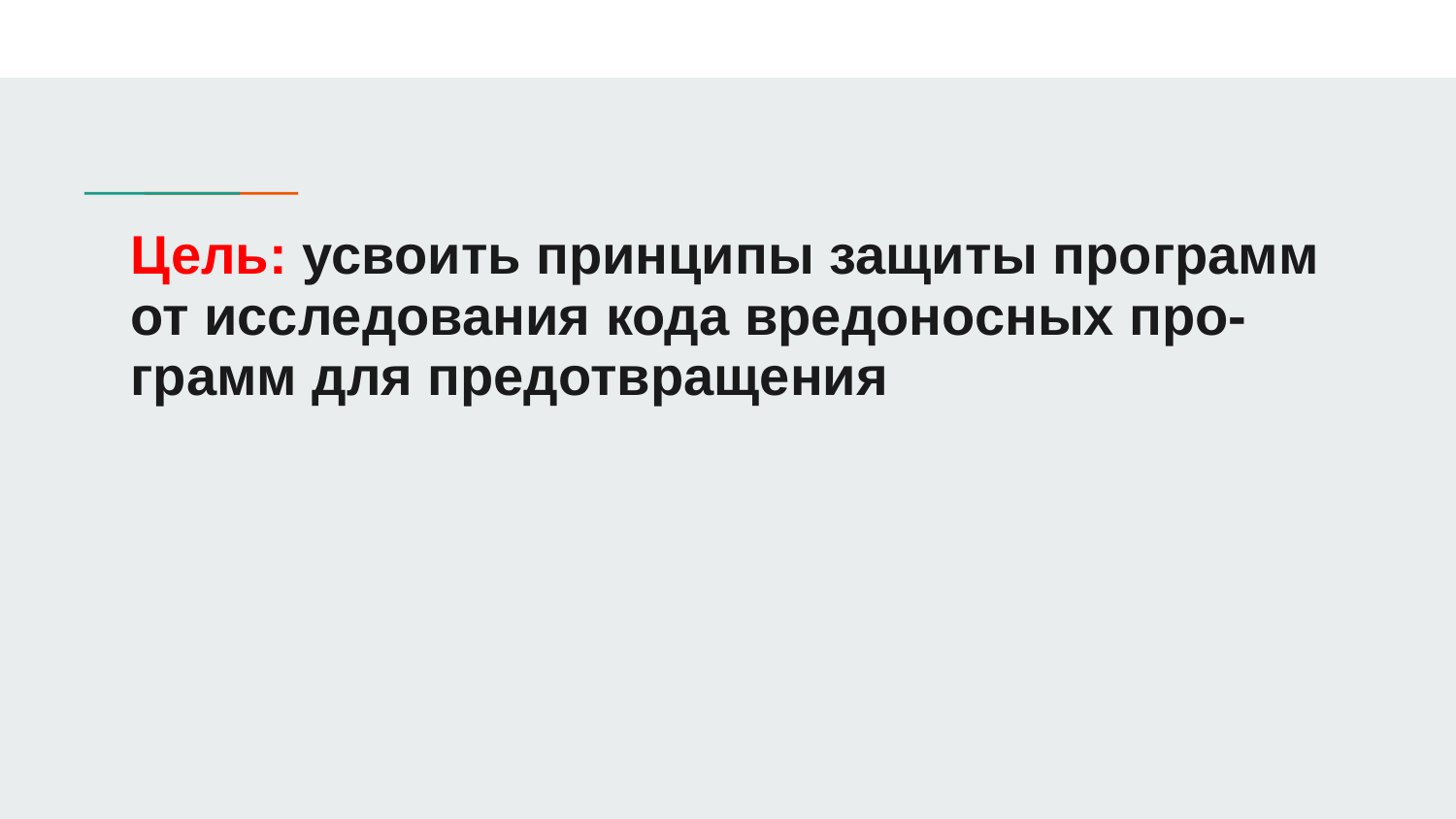

# Цель: усвоить принципы защиты программ от исследования кода вредоносных про-грамм для предотвращения